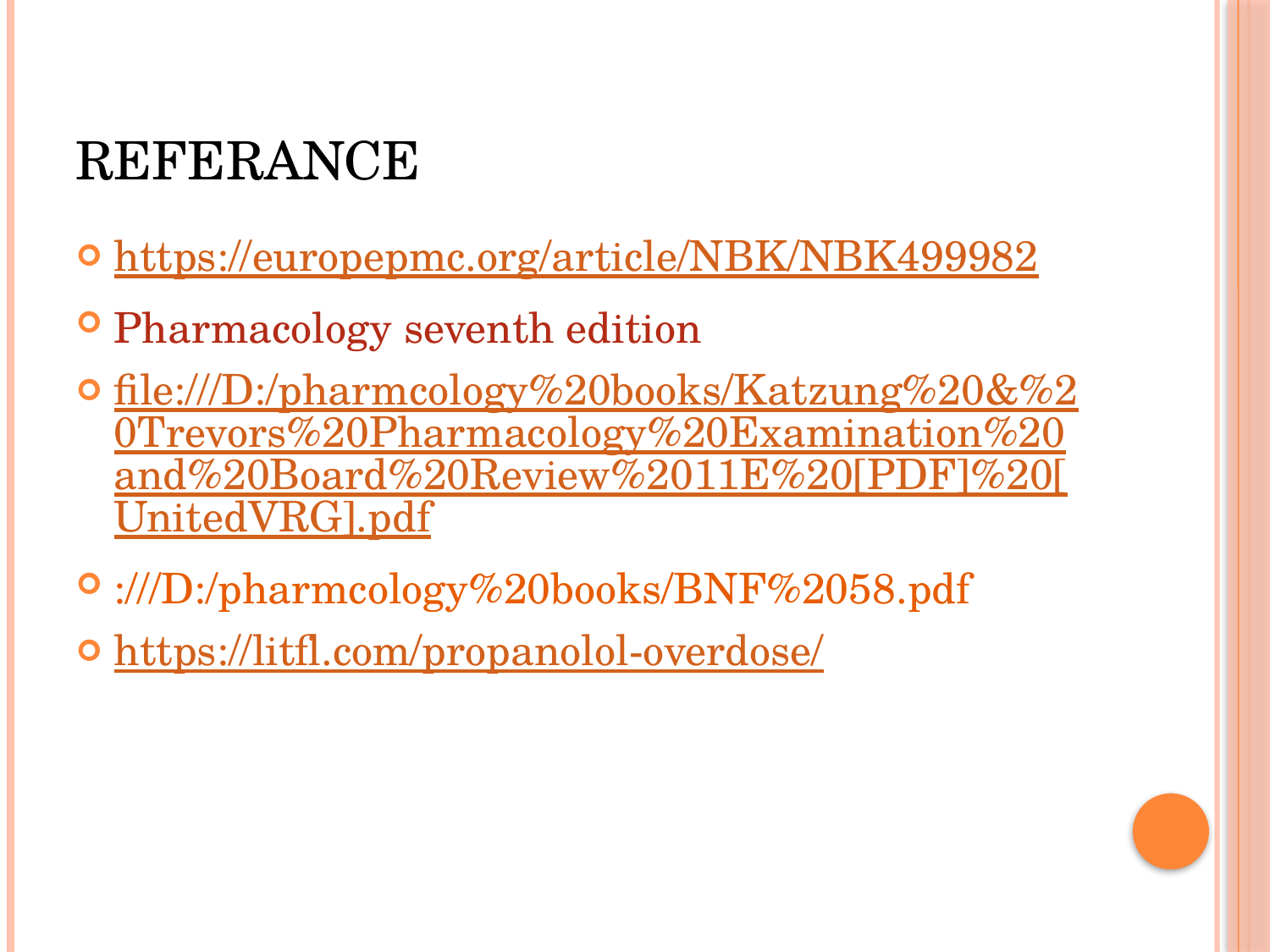

# Referance
https://europepmc.org/article/NBK/NBK499982
Pharmacology seventh edition
file:///D:/pharmcology%20books/Katzung%20&%20Trevors%20Pharmacology%20Examination%20and%20Board%20Review%2011E%20[PDF]%20[UnitedVRG].pdf
:///D:/pharmcology%20books/BNF%2058.pdf
https://litfl.com/propanolol-overdose/